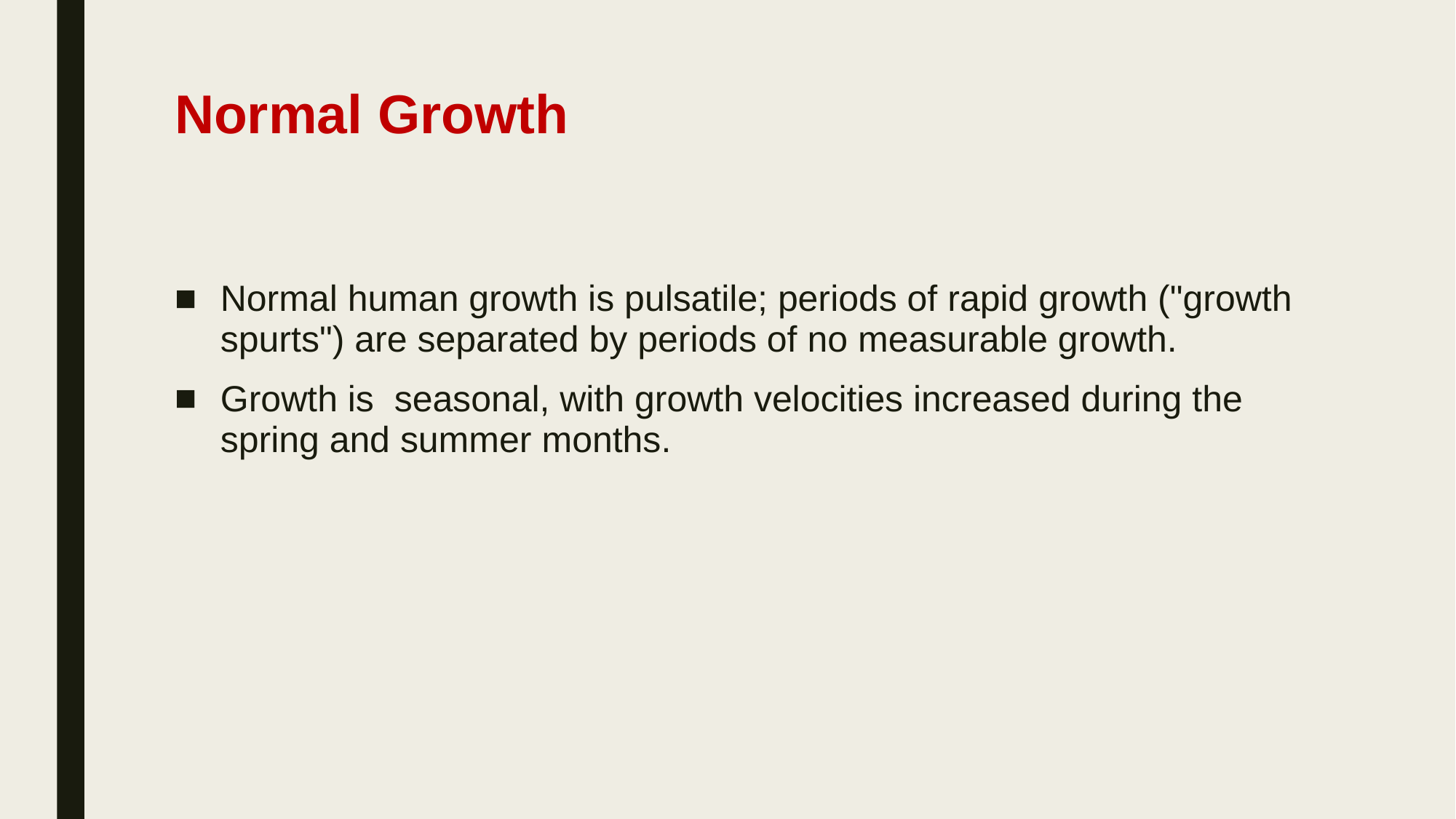

# Normal Growth
Normal human growth is pulsatile; periods of rapid growth ("growth spurts") are separated by periods of no measurable growth.
Growth is  seasonal, with growth velocities increased during the spring and summer months.